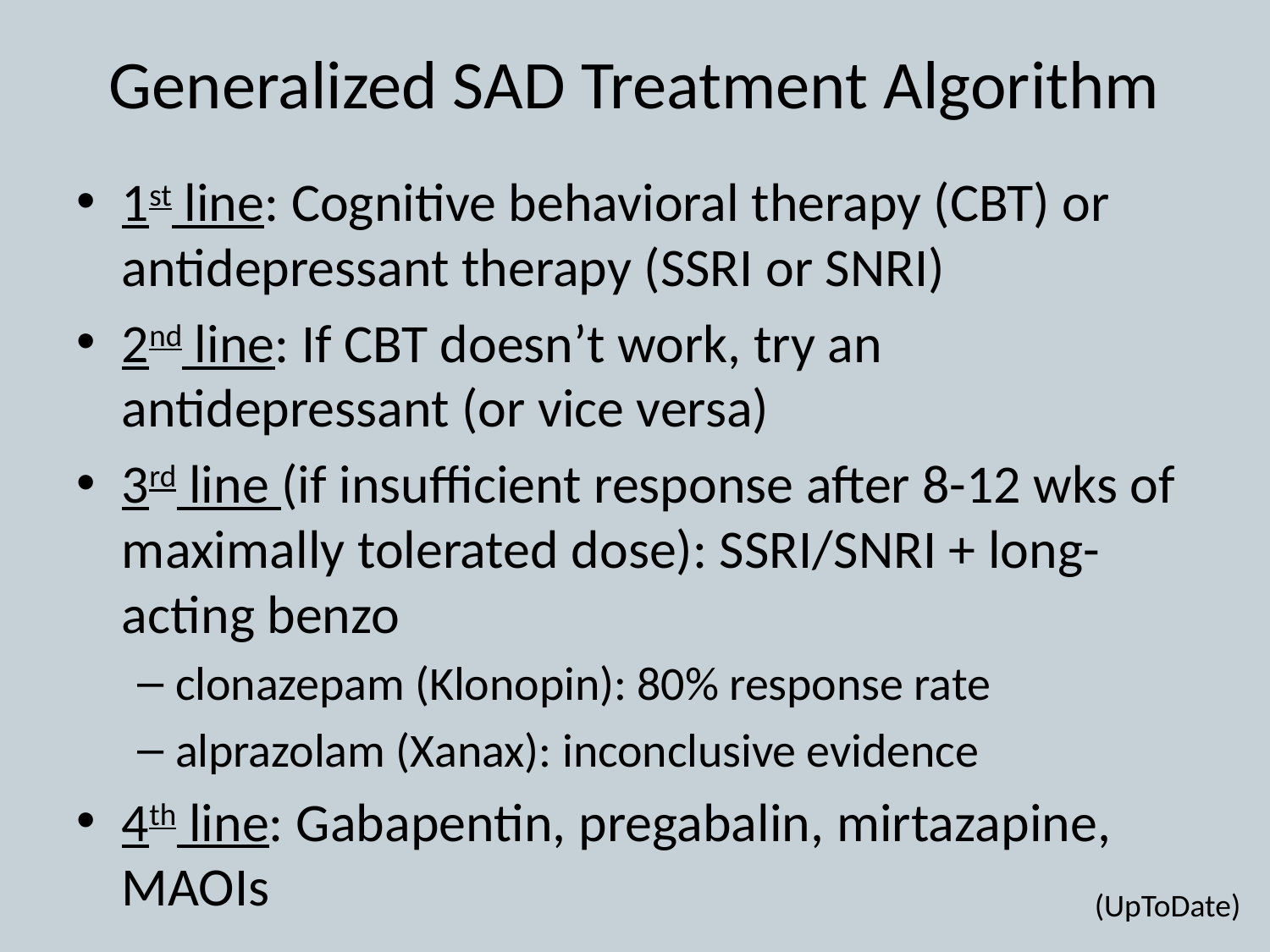

# Generalized SAD Treatment Algorithm
1st line: Cognitive behavioral therapy (CBT) or antidepressant therapy (SSRI or SNRI)
2nd line: If CBT doesn’t work, try an antidepressant (or vice versa)
3rd line (if insufficient response after 8-12 wks of maximally tolerated dose): SSRI/SNRI + long-acting benzo
clonazepam (Klonopin): 80% response rate
alprazolam (Xanax): inconclusive evidence
4th line: Gabapentin, pregabalin, mirtazapine, MAOIs
(UpToDate)